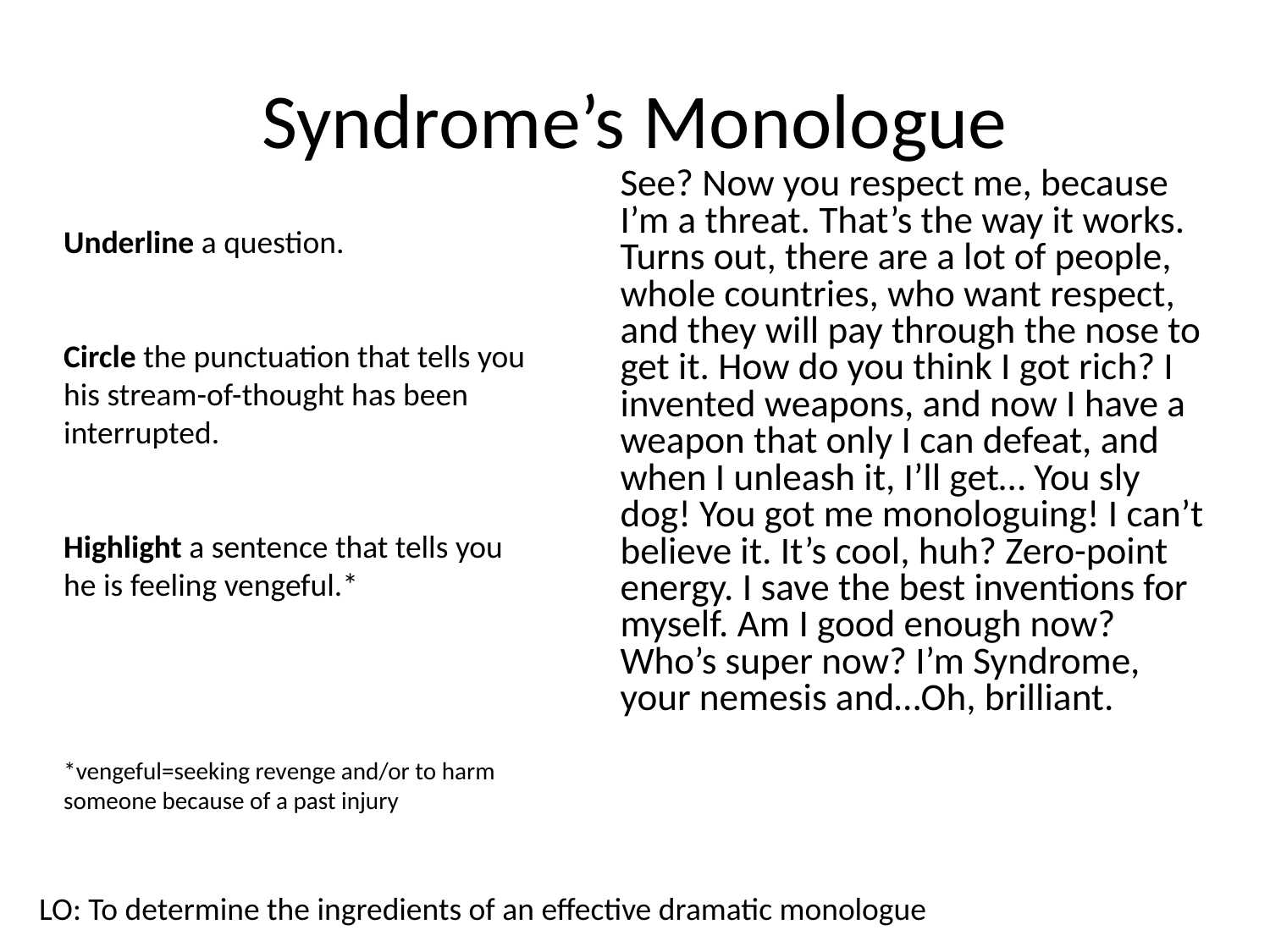

# Syndrome’s Monologue
See? Now you respect me, because I’m a threat. That’s the way it works. Turns out, there are a lot of people, whole countries, who want respect, and they will pay through the nose to get it. How do you think I got rich? I invented weapons, and now I have a weapon that only I can defeat, and when I unleash it, I’ll get… You sly dog! You got me monologuing! I can’t believe it. It’s cool, huh? Zero-point energy. I save the best inventions for myself. Am I good enough now? Who’s super now? I’m Syndrome, your nemesis and…Oh, brilliant.
Underline a question.

Circle the punctuation that tells you his stream-of-thought has been interrupted.

Highlight a sentence that tells you he is feeling vengeful.*

*vengeful=seeking revenge and/or to harm someone because of a past injury
LO: To determine the ingredients of an effective dramatic monologue